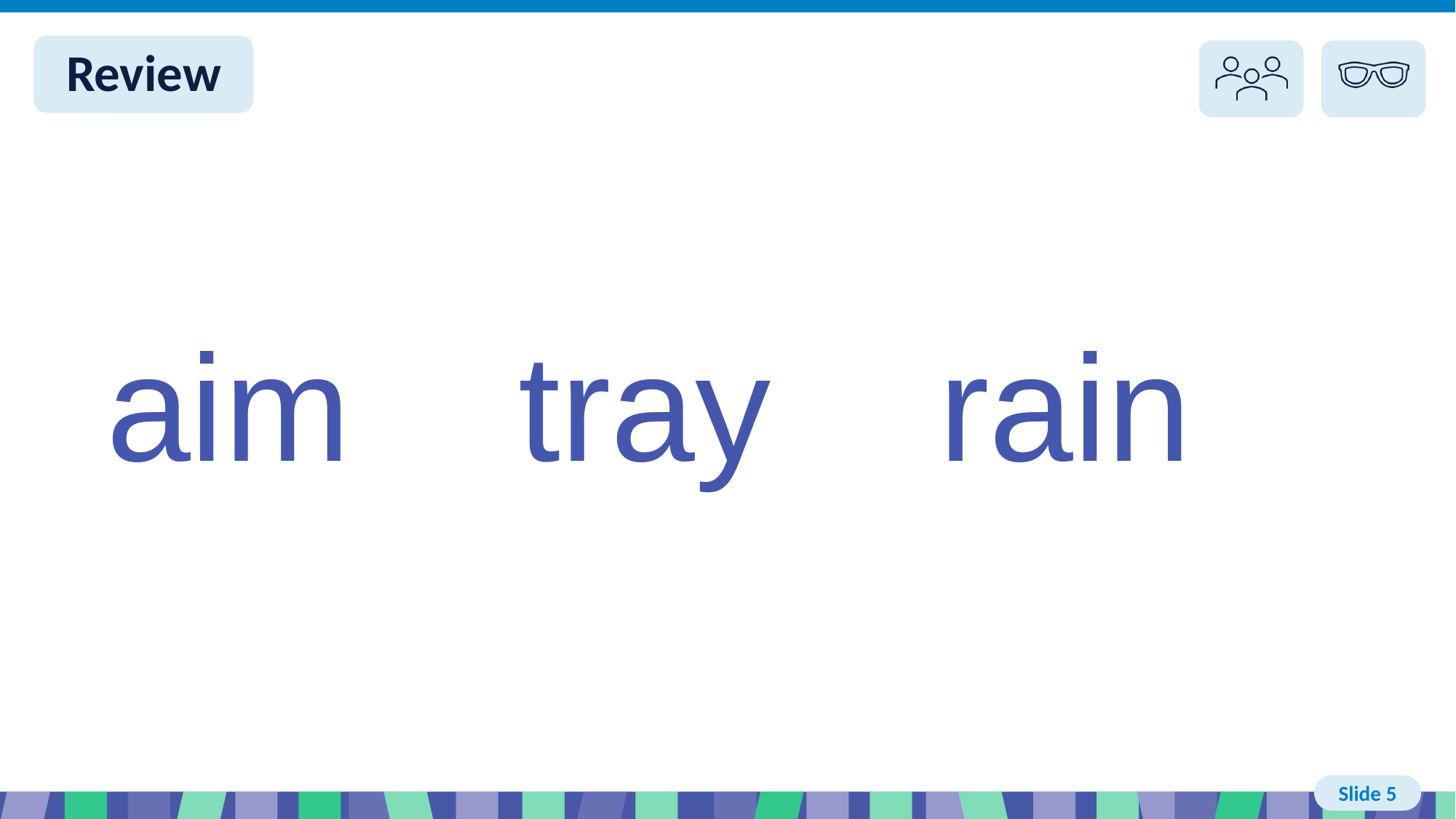

# Slide 5 Review You do
aim    tray    rain